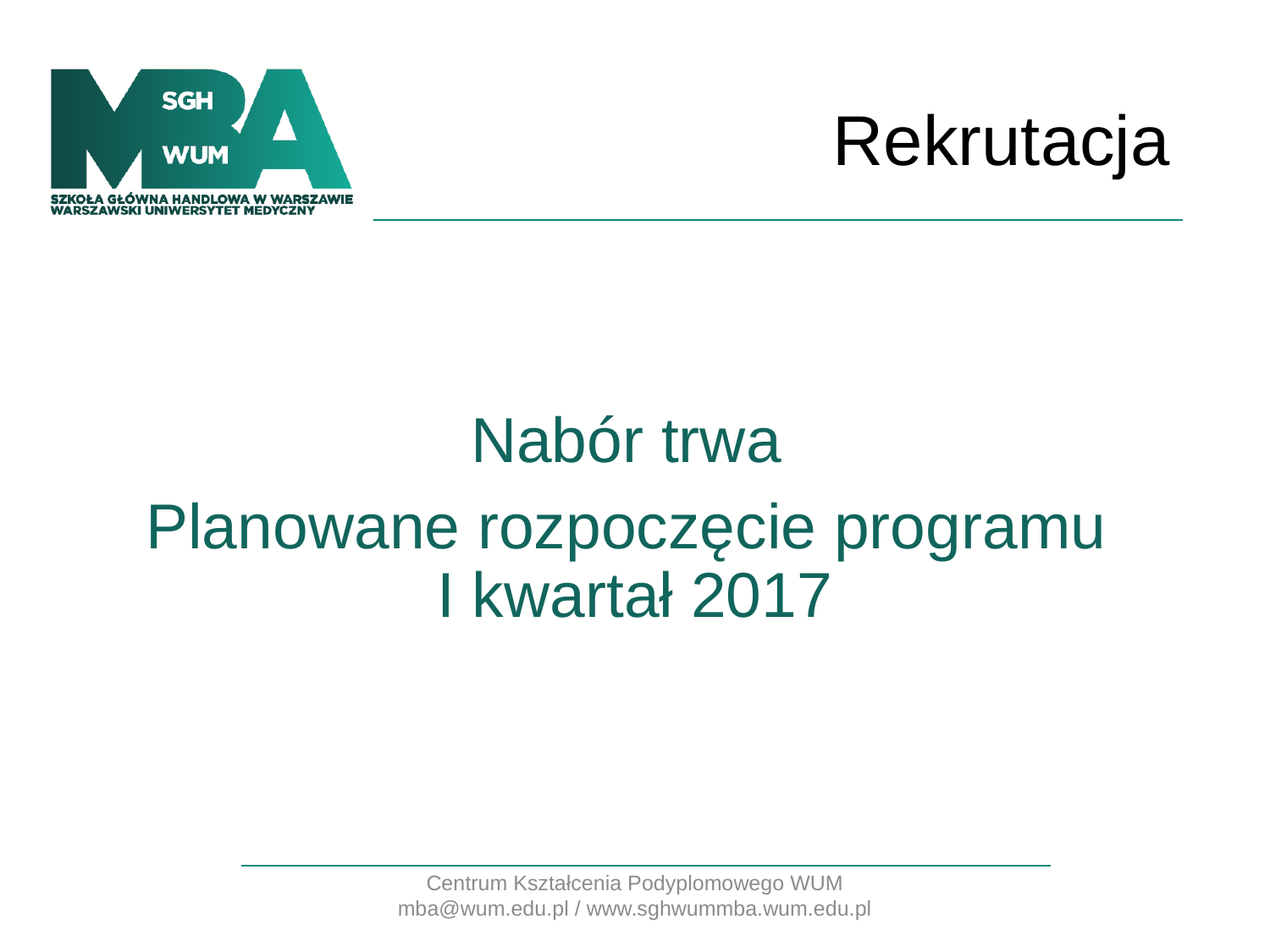

# Rekrutacja

Nabór trwa
Planowane rozpoczęcie programu
I kwartał 2017
Centrum Kształcenia Podyplomowego WUM
mba@wum.edu.pl / www.sghwummba.wum.edu.pl